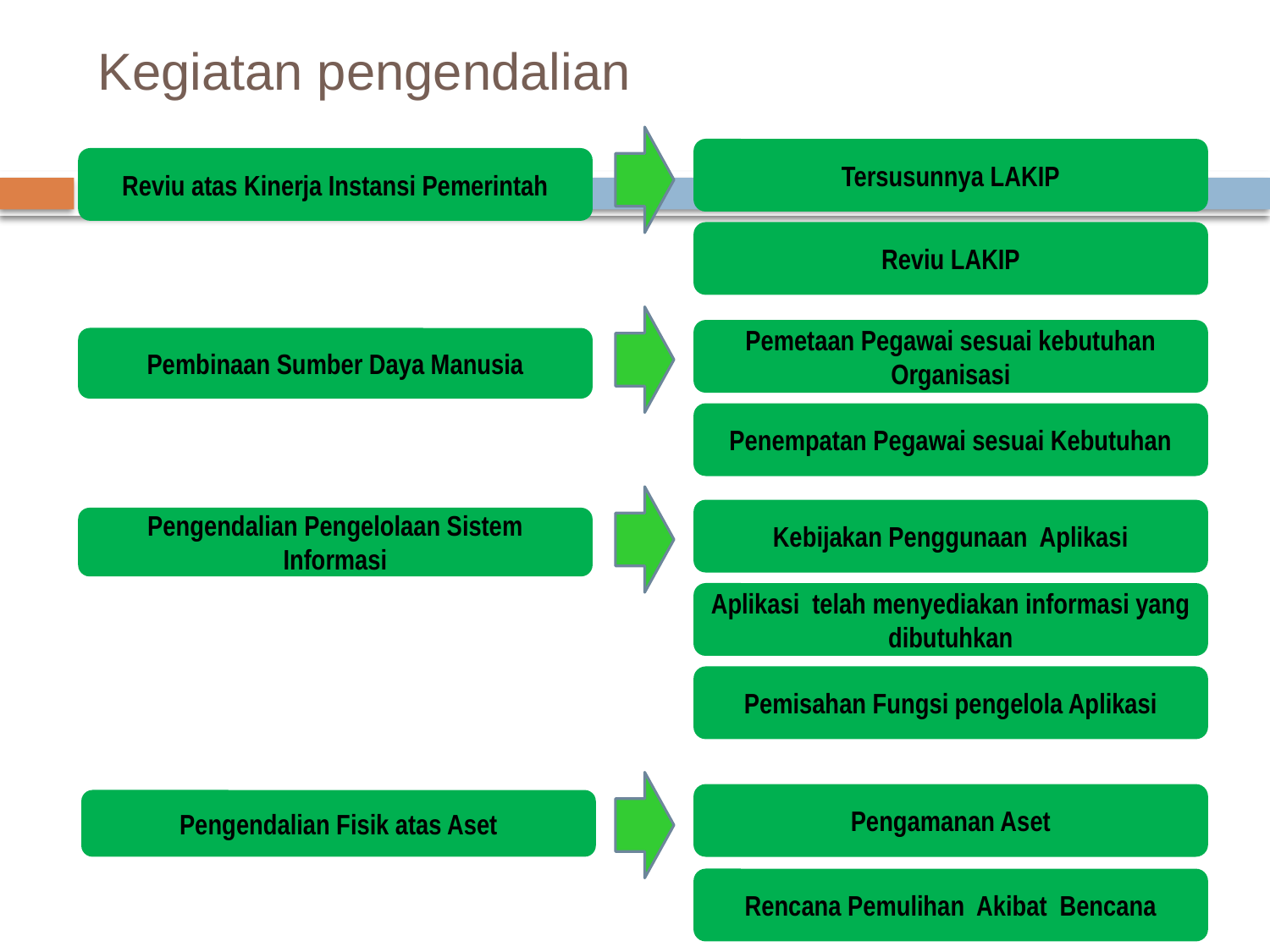

# Kegiatan pengendalian

Tersusunnya LAKIP
Reviu atas Kinerja Instansi Pemerintah
Reviu LAKIP

Pemetaan Pegawai sesuai kebutuhan Organisasi
Pembinaan Sumber Daya Manusia
Penempatan Pegawai sesuai Kebutuhan

Kebijakan Penggunaan  Aplikasi
Pengendalian Pengelolaan Sistem Informasi
Aplikasi  telah menyediakan informasi yang dibutuhkan
Pemisahan Fungsi pengelola Aplikasi

Pengamanan Aset
Pengendalian Fisik atas Aset
Rencana Pemulihan  Akibat  Bencana